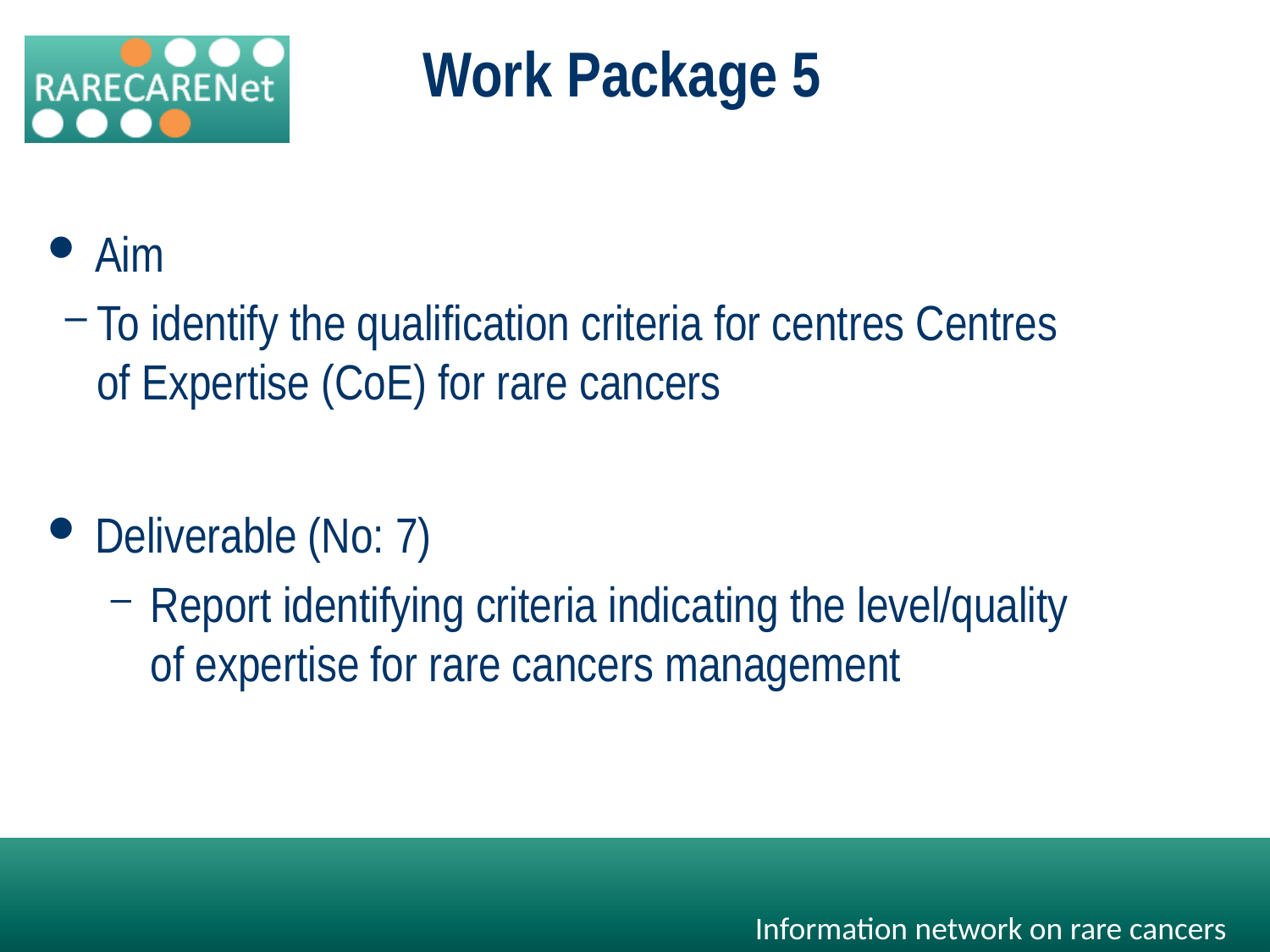

# Work Package 5
Aim
To identify the qualification criteria for centres Centres of Expertise (CoE) for rare cancers

Deliverable (No: 7)
Report identifying criteria indicating the level/quality of expertise for rare cancers management